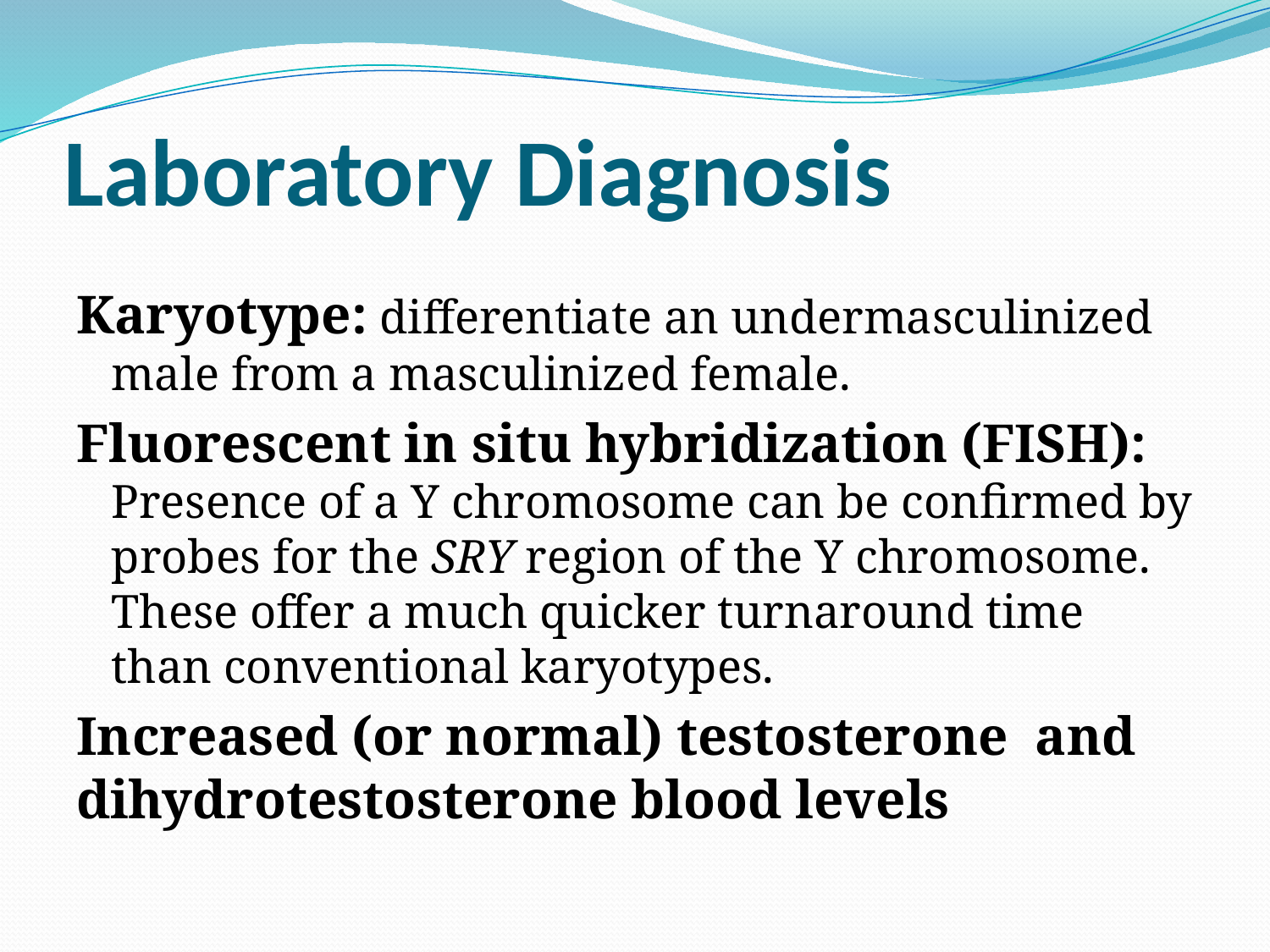

# Laboratory Diagnosis
Karyotype: differentiate an undermasculinized male from a masculinized female.
Fluorescent in situ hybridization (FISH): Presence of a Y chromosome can be confirmed by probes for the SRY region of the Y chromosome. These offer a much quicker turnaround time than conventional karyotypes.
Increased (or normal) testosterone  and dihydrotestosterone blood levels